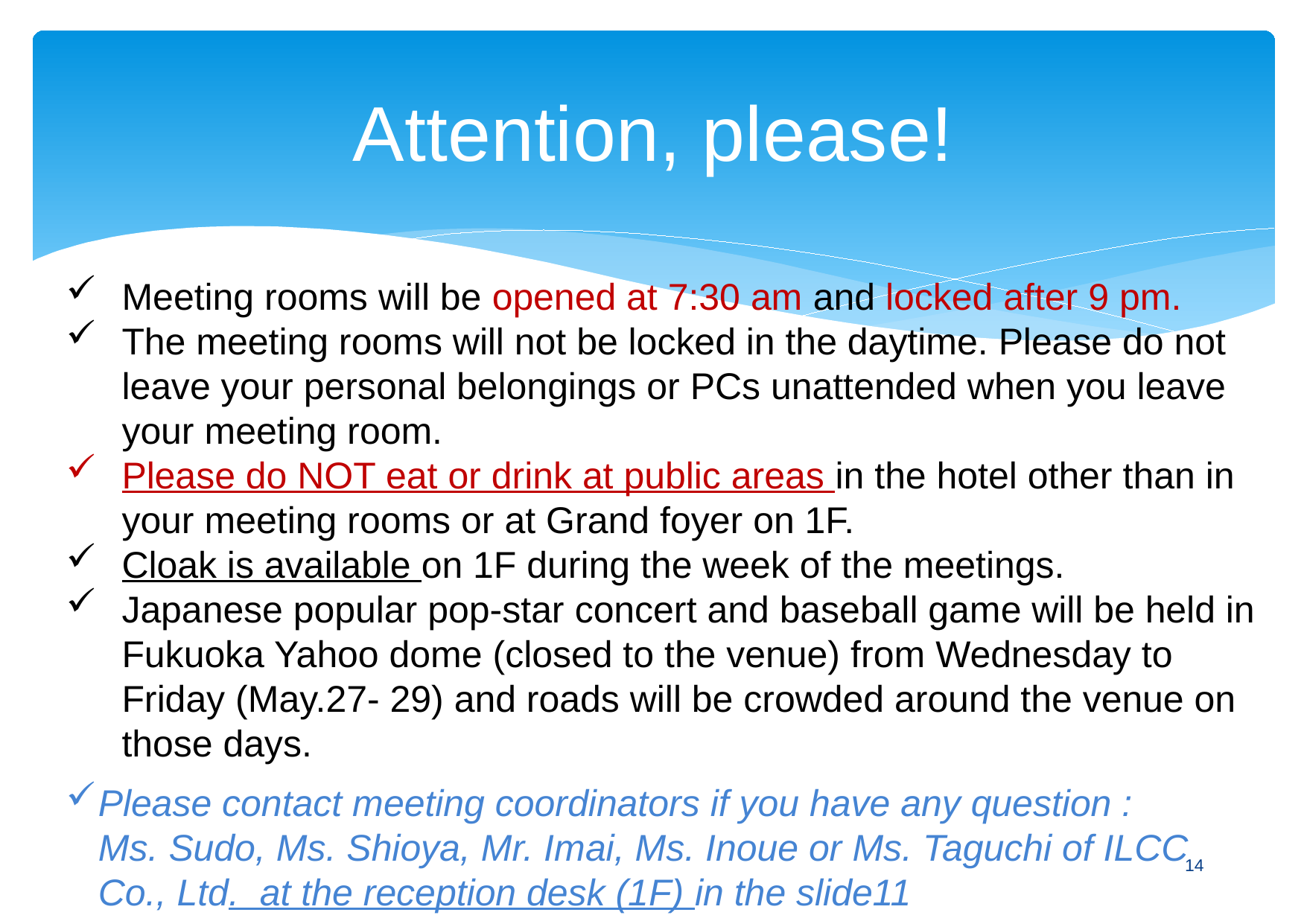

# Attention, please!
Meeting rooms will be opened at 7:30 am and locked after 9 pm.
The meeting rooms will not be locked in the daytime. Please do not leave your personal belongings or PCs unattended when you leave your meeting room.
Please do NOT eat or drink at public areas in the hotel other than in your meeting rooms or at Grand foyer on 1F.
Cloak is available on 1F during the week of the meetings.
Japanese popular pop-star concert and baseball game will be held in Fukuoka Yahoo dome (closed to the venue) from Wednesday to Friday (May.27- 29) and roads will be crowded around the venue on those days.

Please contact meeting coordinators if you have any question :
Ms. Sudo, Ms. Shioya, Mr. Imai, Ms. Inoue or Ms. Taguchi of ILCC Co., Ltd.  at the reception desk (1F) in the slide11
14